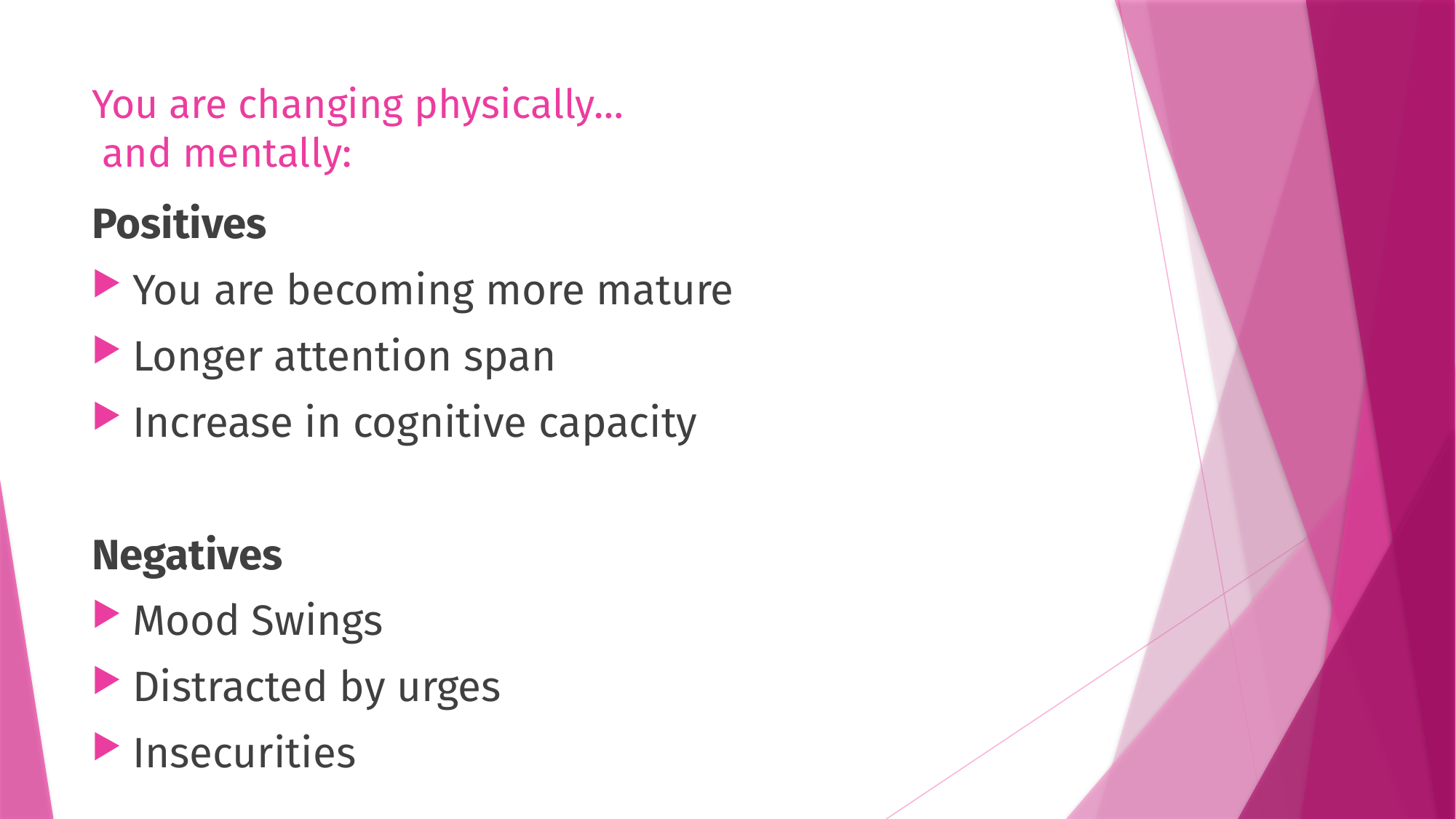

# You are changing physically…
 and mentally:
Positives
You are becoming more mature
Longer attention span
Increase in cognitive capacity

Negatives
Mood Swings
Distracted by urges
Insecurities